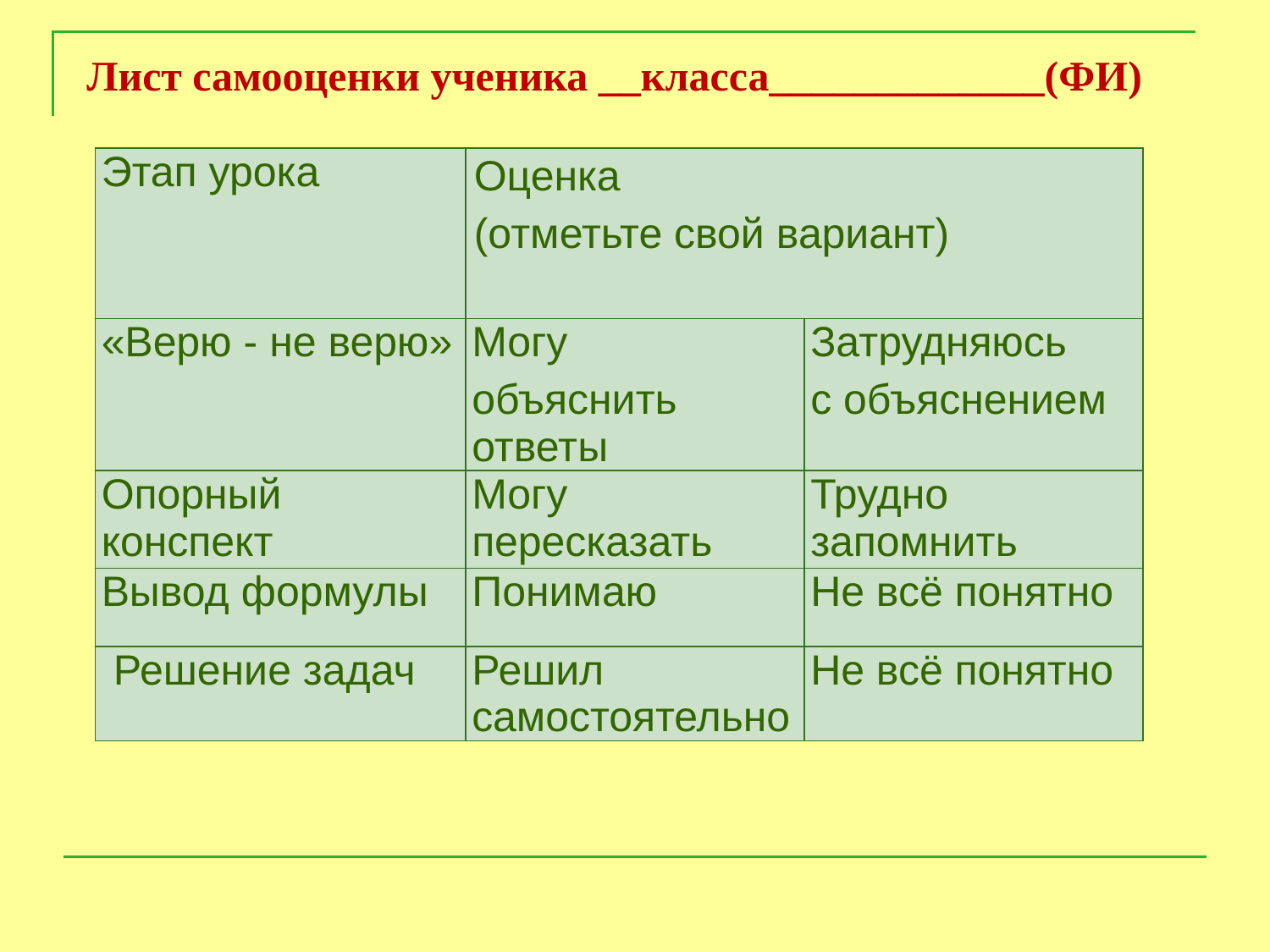

Лист самооценки ученика __класса_____________(ФИ)
| Этап урока | Оценка (отметьте свой вариант) |  |
| --- | --- | --- |
| «Верю - не верю» | Могу объяснить ответы | Затрудняюсь с объяснением |
| Опорный конспект | Могу пересказать | Трудно запомнить |
| Вывод формулы | Понимаю | Не всё понятно |
| Решение задач | Решил самостоятельно | Не всё понятно |